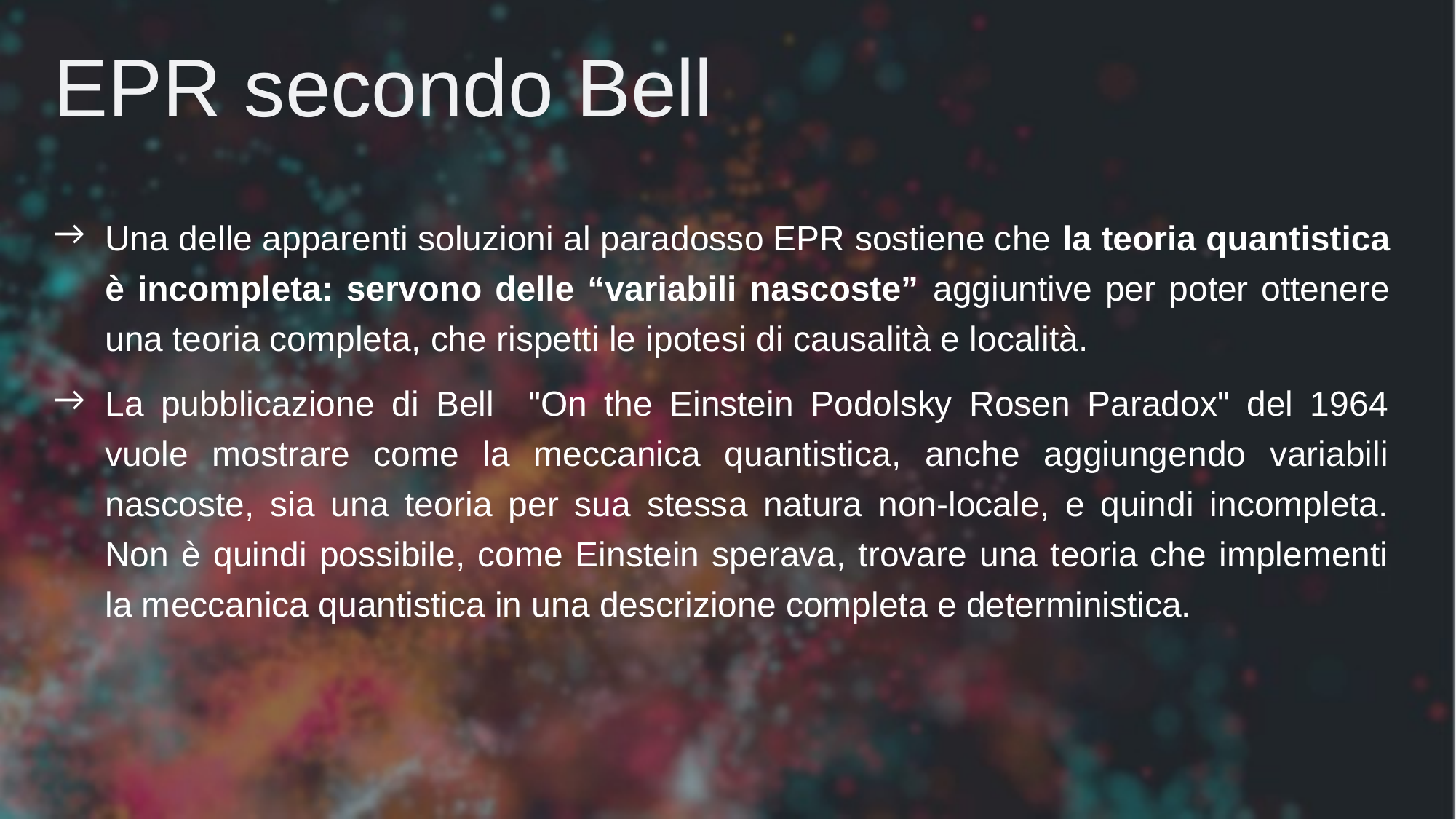

# EPR secondo Bell
Una delle apparenti soluzioni al paradosso EPR sostiene che la teoria quantistica è incompleta: servono delle “variabili nascoste” aggiuntive per poter ottenere una teoria completa, che rispetti le ipotesi di causalità e località.
La pubblicazione di Bell  "On the Einstein Podolsky Rosen Paradox" del 1964 vuole mostrare come la meccanica quantistica, anche aggiungendo variabili nascoste, sia una teoria per sua stessa natura non-locale, e quindi incompleta. Non è quindi possibile, come Einstein sperava, trovare una teoria che implementi la meccanica quantistica in una descrizione completa e deterministica.